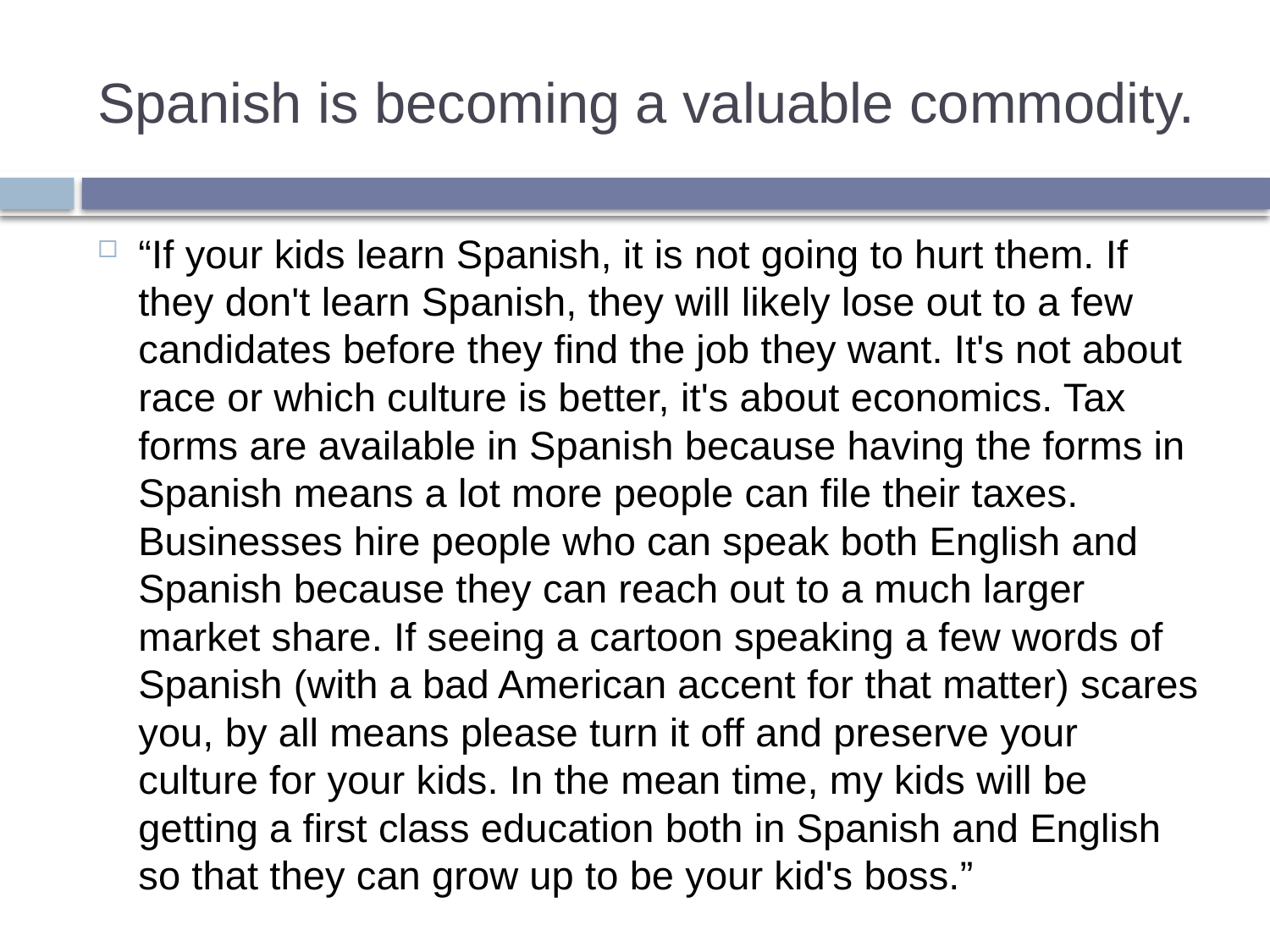

# Spanish is becoming a valuable commodity.
“If your kids learn Spanish, it is not going to hurt them. If they don't learn Spanish, they will likely lose out to a few candidates before they find the job they want. It's not about race or which culture is better, it's about economics. Tax forms are available in Spanish because having the forms in Spanish means a lot more people can file their taxes. Businesses hire people who can speak both English and Spanish because they can reach out to a much larger market share. If seeing a cartoon speaking a few words of Spanish (with a bad American accent for that matter) scares you, by all means please turn it off and preserve your culture for your kids. In the mean time, my kids will be getting a first class education both in Spanish and English so that they can grow up to be your kid's boss.”